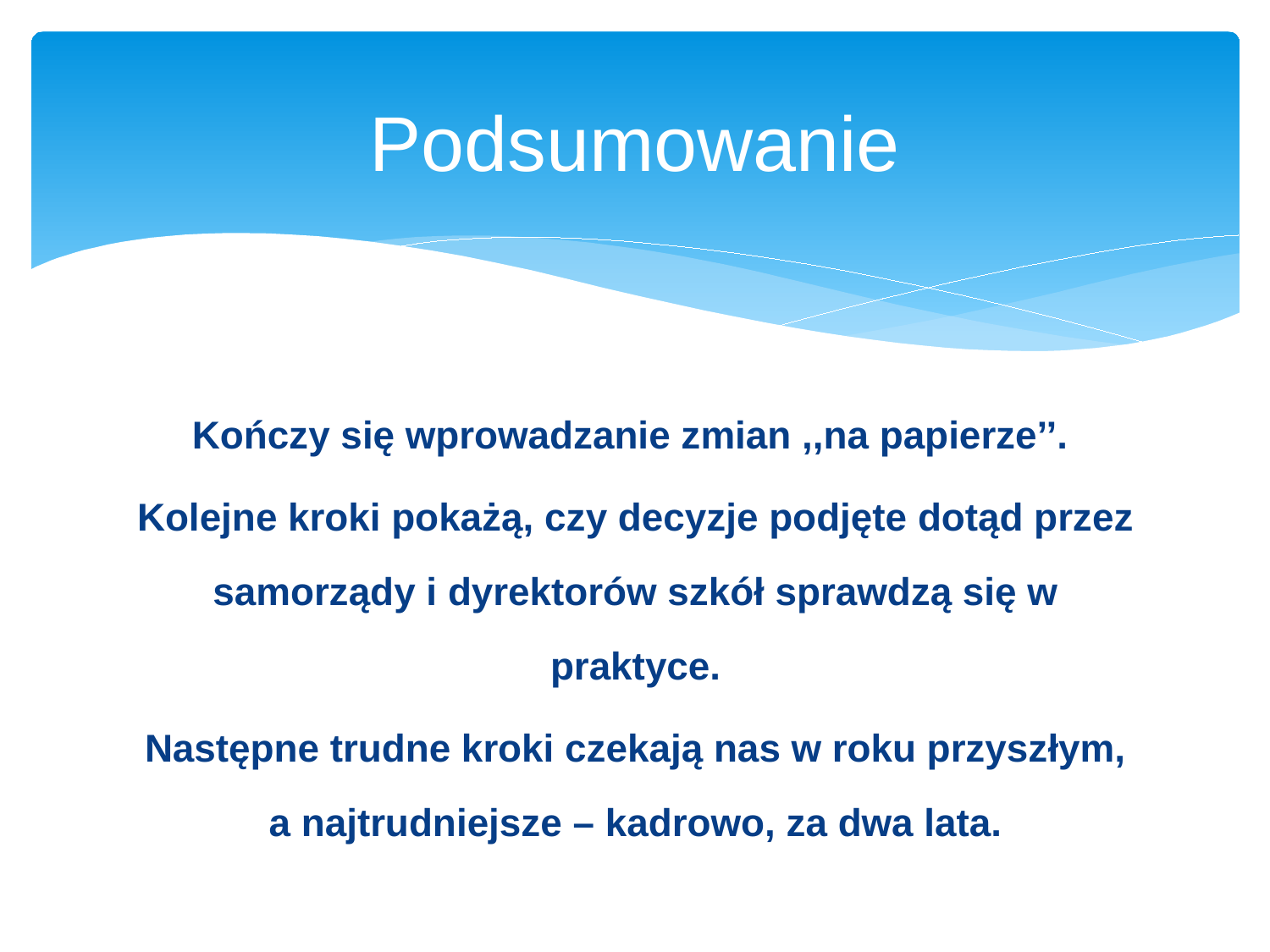

# Podsumowanie
Kończy się wprowadzanie zmian ,,na papierze’’.
Kolejne kroki pokażą, czy decyzje podjęte dotąd przez samorządy i dyrektorów szkół sprawdzą się w praktyce.
Następne trudne kroki czekają nas w roku przyszłym, a najtrudniejsze – kadrowo, za dwa lata.